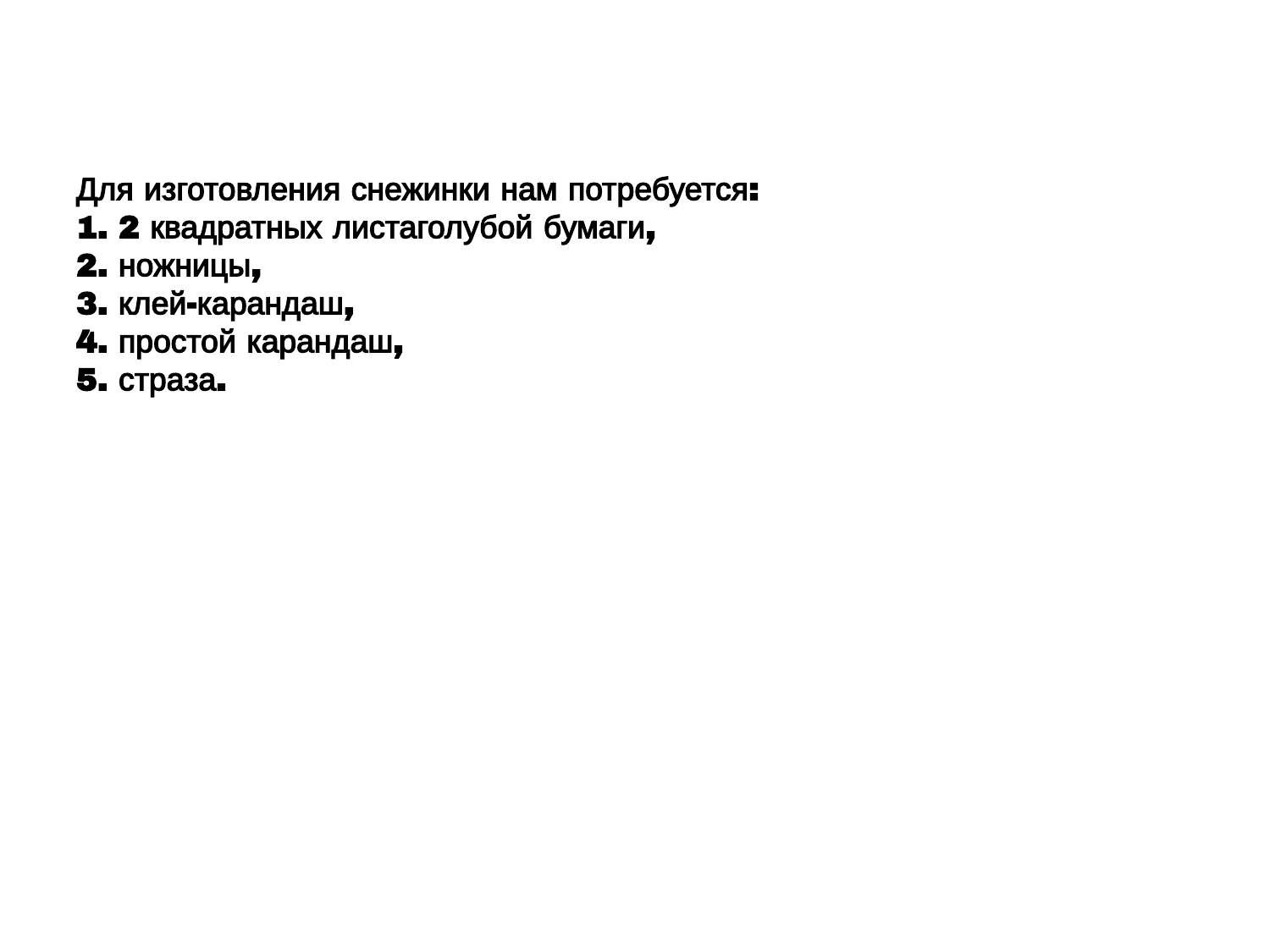

# Для изготовления снежинки нам потребуется: 1. 2 квадратных листаголубой бумаги, 2. ножницы, 3. клей-карандаш, 4. простой карандаш, 5. страза.